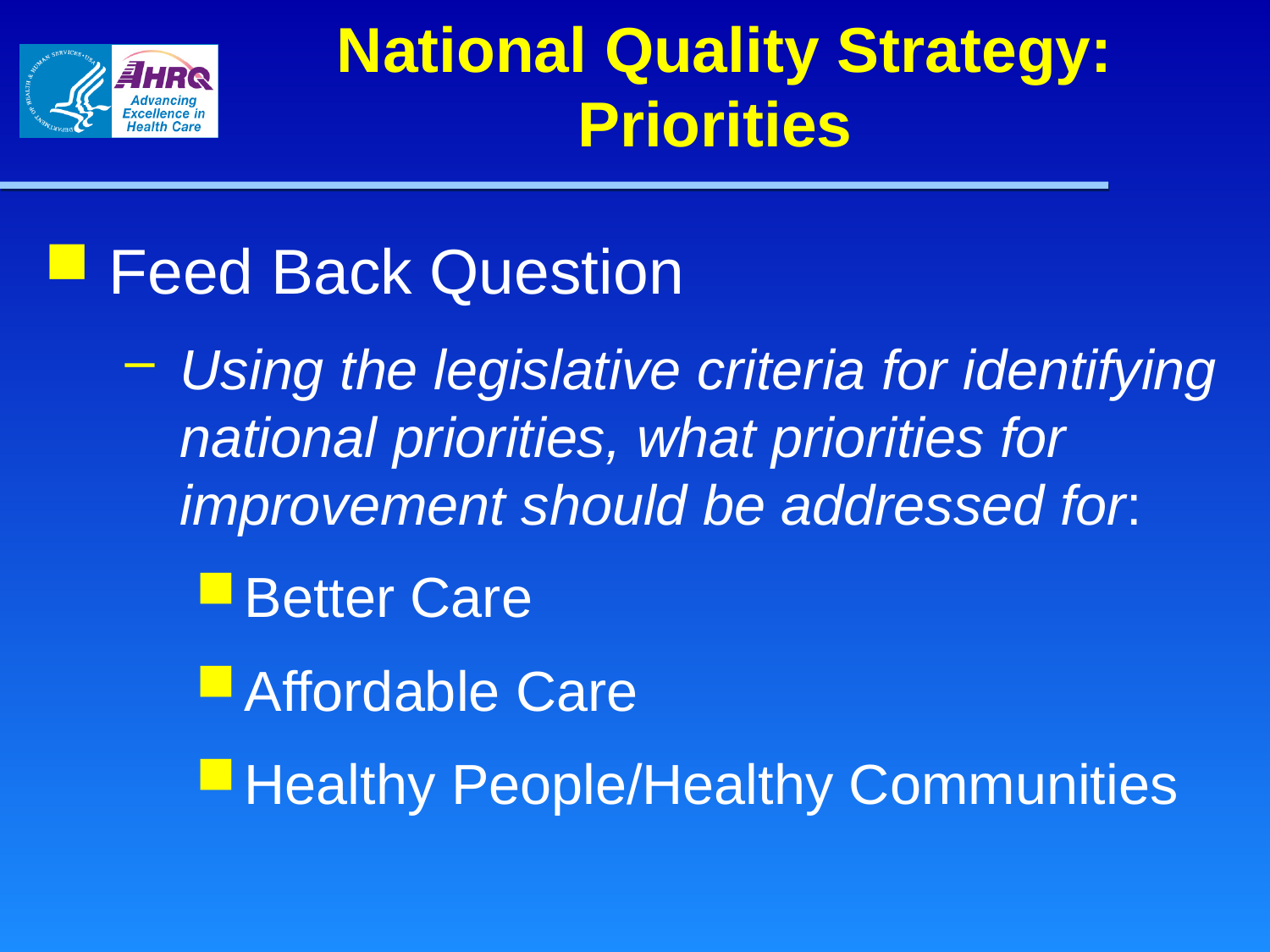

National Quality Strategy: Priorities
Feed Back Question
Using the legislative criteria for identifying national priorities, what priorities for improvement should be addressed for:
Better Care
Affordable Care
Healthy People/Healthy Communities